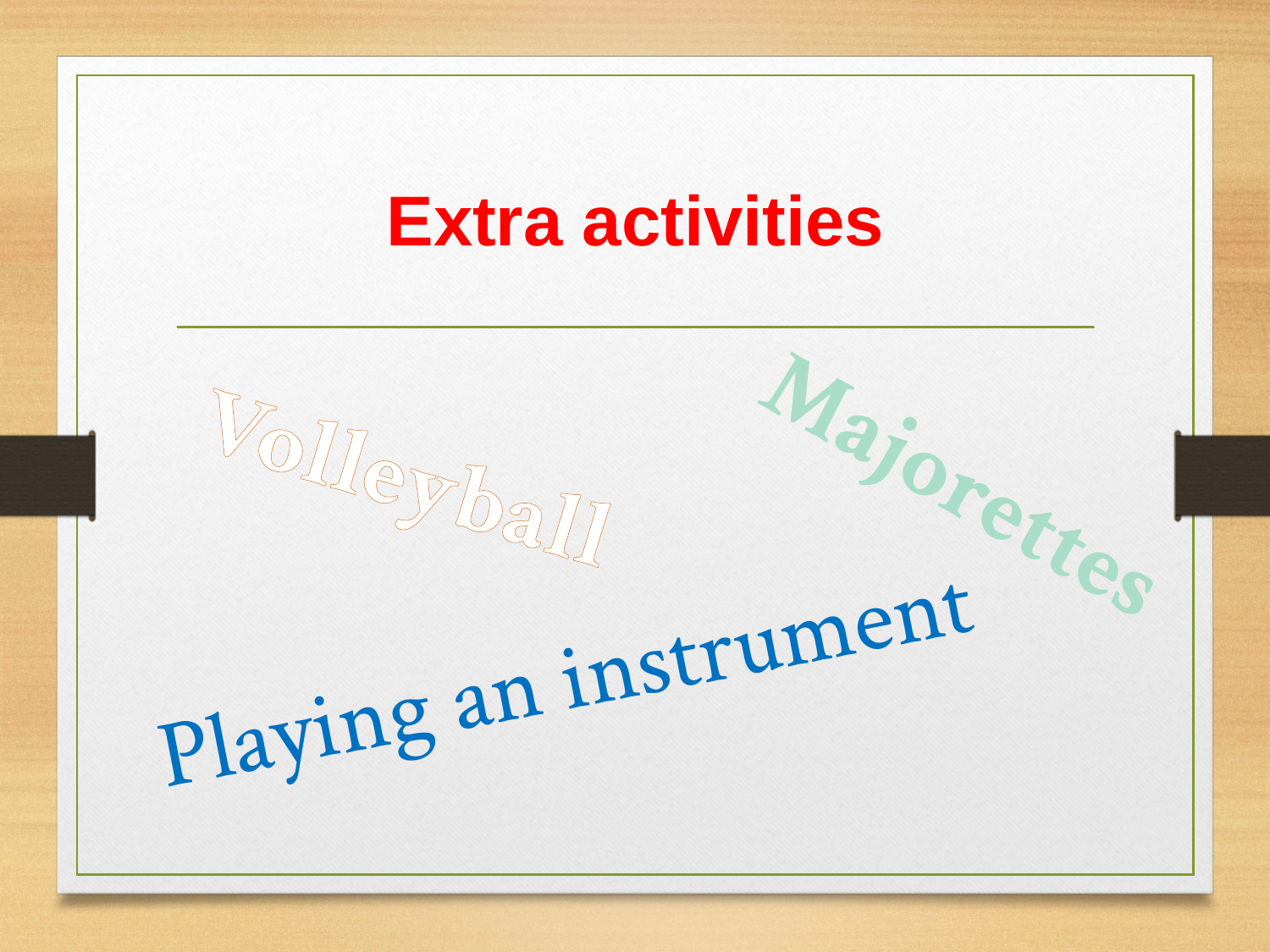

# Extra activities

Volleyball
Majorettes
Playing an instrument